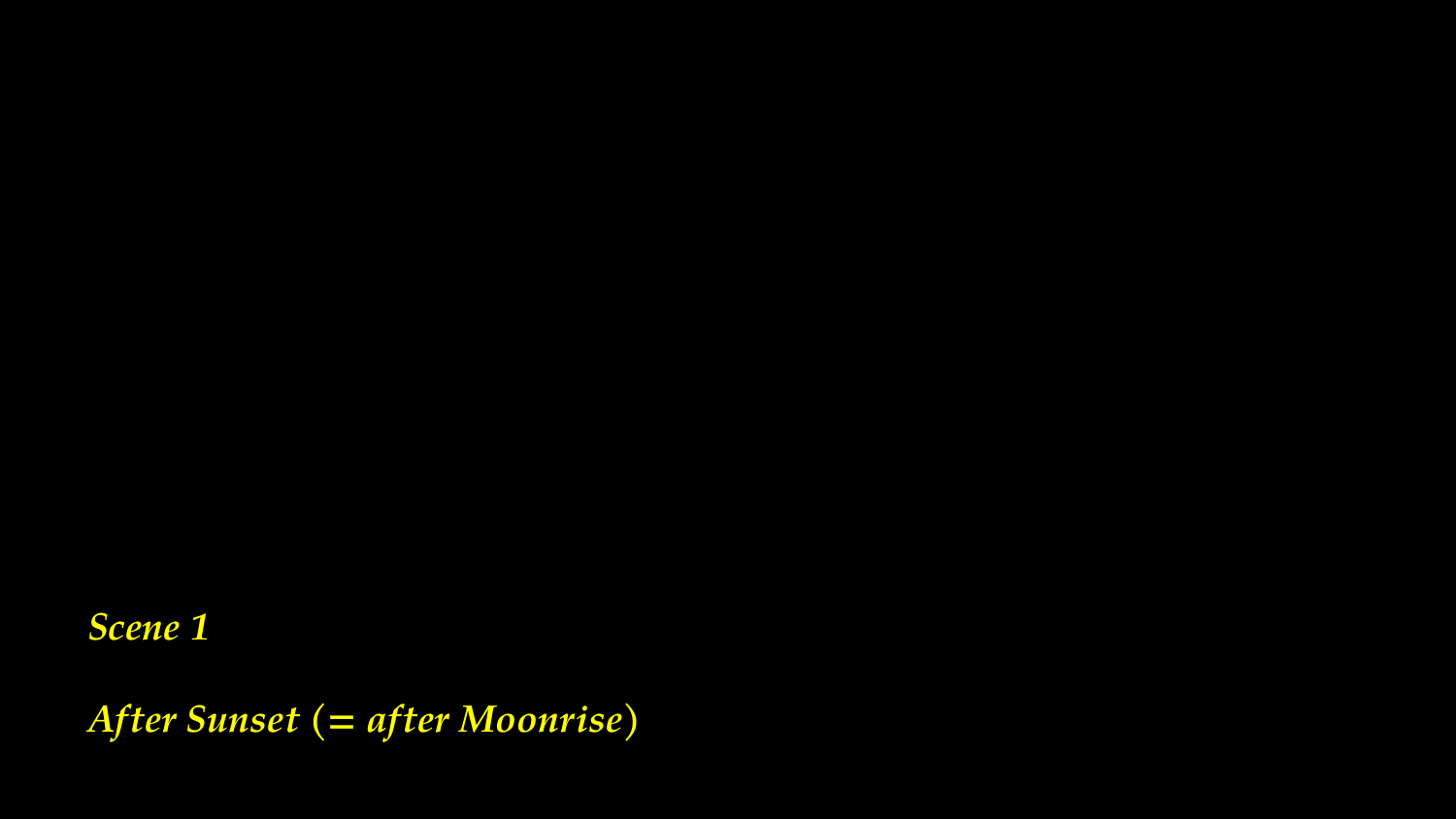

# Scene 1 After Sunset (= after Moonrise)